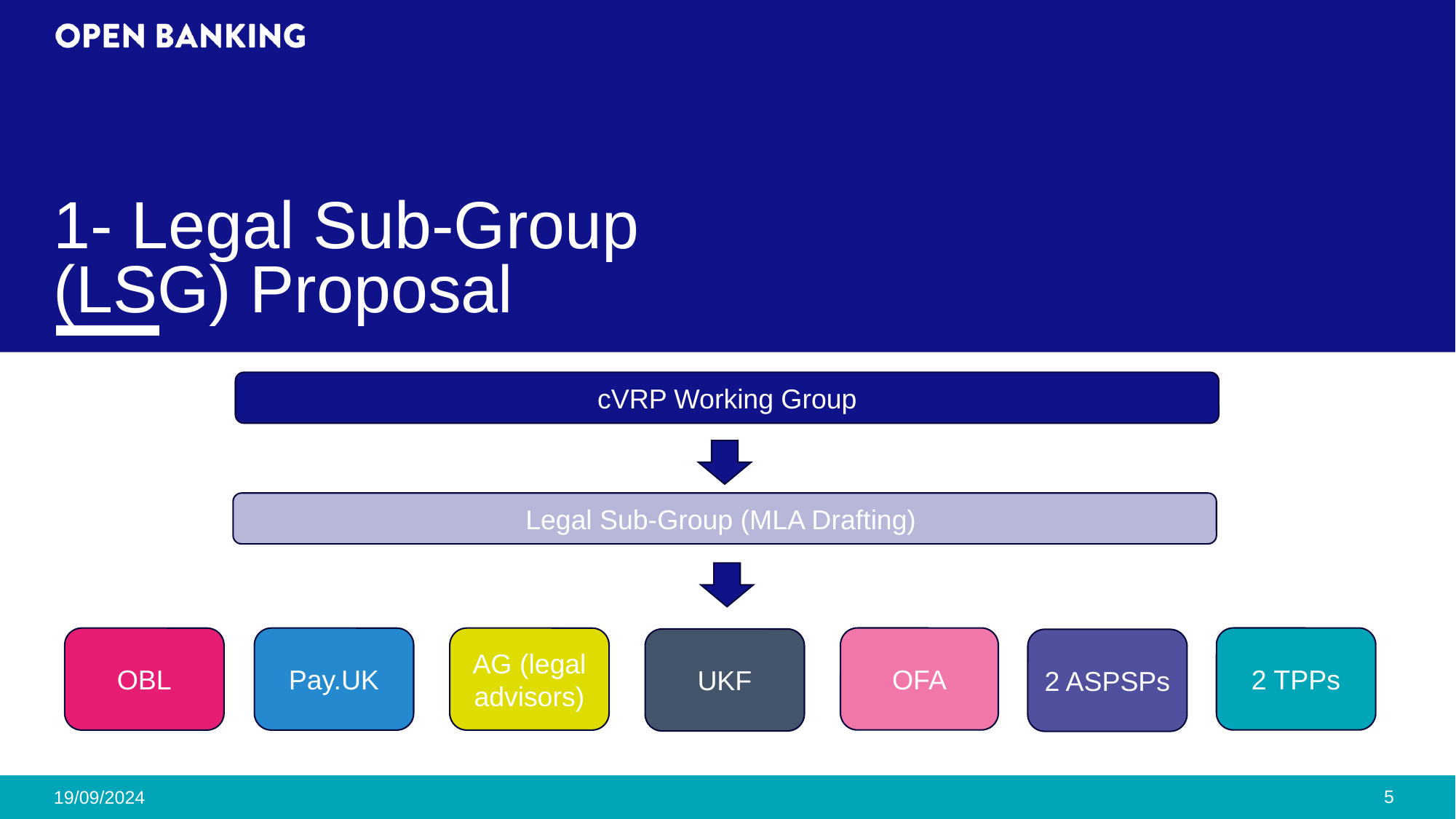

# 1- Legal Sub-Group (LSG) Proposal
cVRP Working Group

Legal Sub-Group (MLA Drafting)

OFA
2 TPPs
OBL
Pay.UK
AG (legal advisors)
UKF
2 ASPSPs

5
19/09/2024